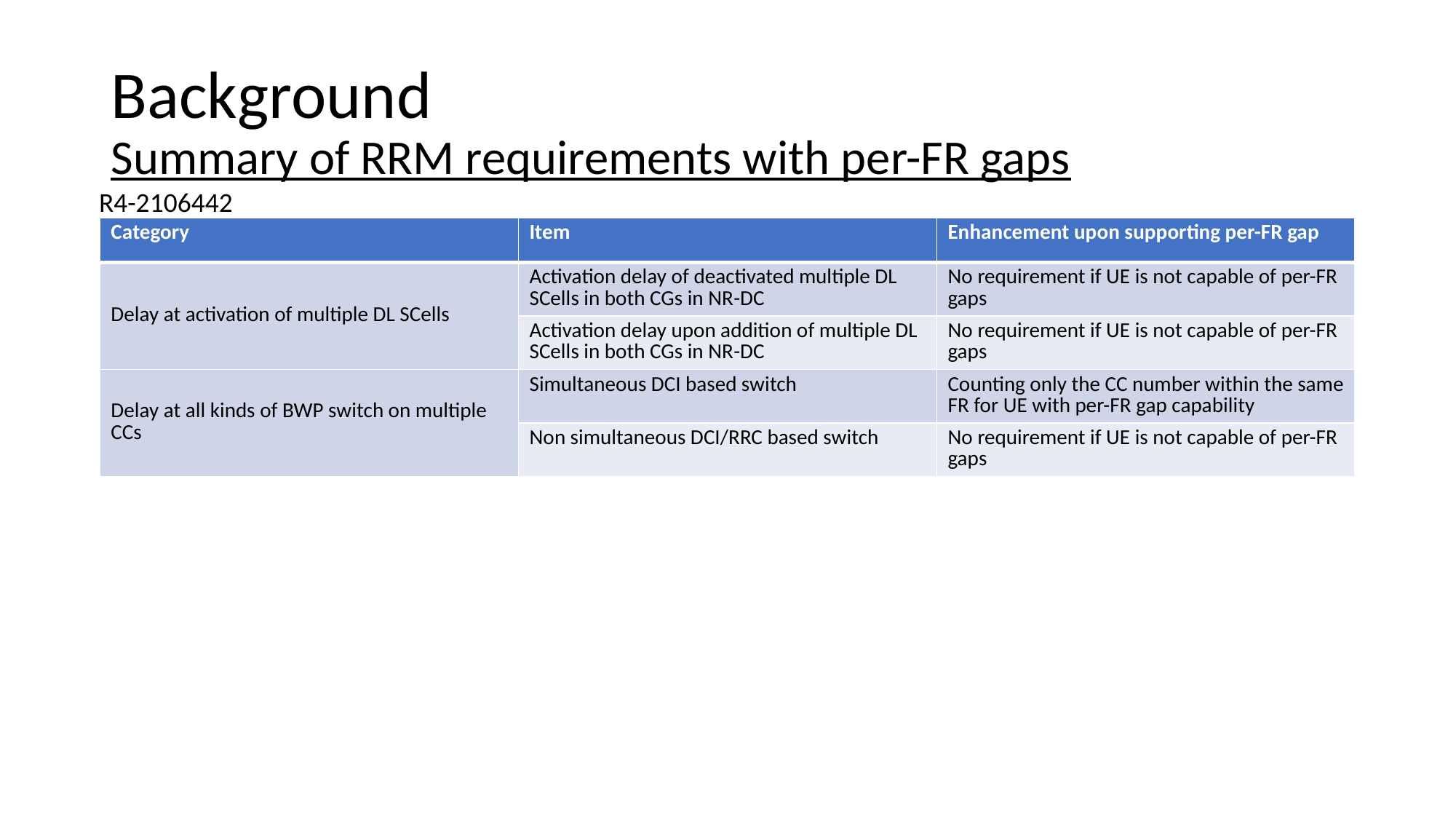

# Background Summary of RRM requirements with per-FR gaps
R4-2106442
| Category | Item | Enhancement upon supporting per-FR gap |
| --- | --- | --- |
| Delay at activation of multiple DL SCells | Activation delay of deactivated multiple DL SCells in both CGs in NR-DC | No requirement if UE is not capable of per-FR gaps |
|  | Activation delay upon addition of multiple DL SCells in both CGs in NR-DC | No requirement if UE is not capable of per-FR gaps |
| Delay at all kinds of BWP switch on multiple CCs | Simultaneous DCI based switch | Counting only the CC number within the same FR for UE with per-FR gap capability |
|  | Non simultaneous DCI/RRC based switch | No requirement if UE is not capable of per-FR gaps |